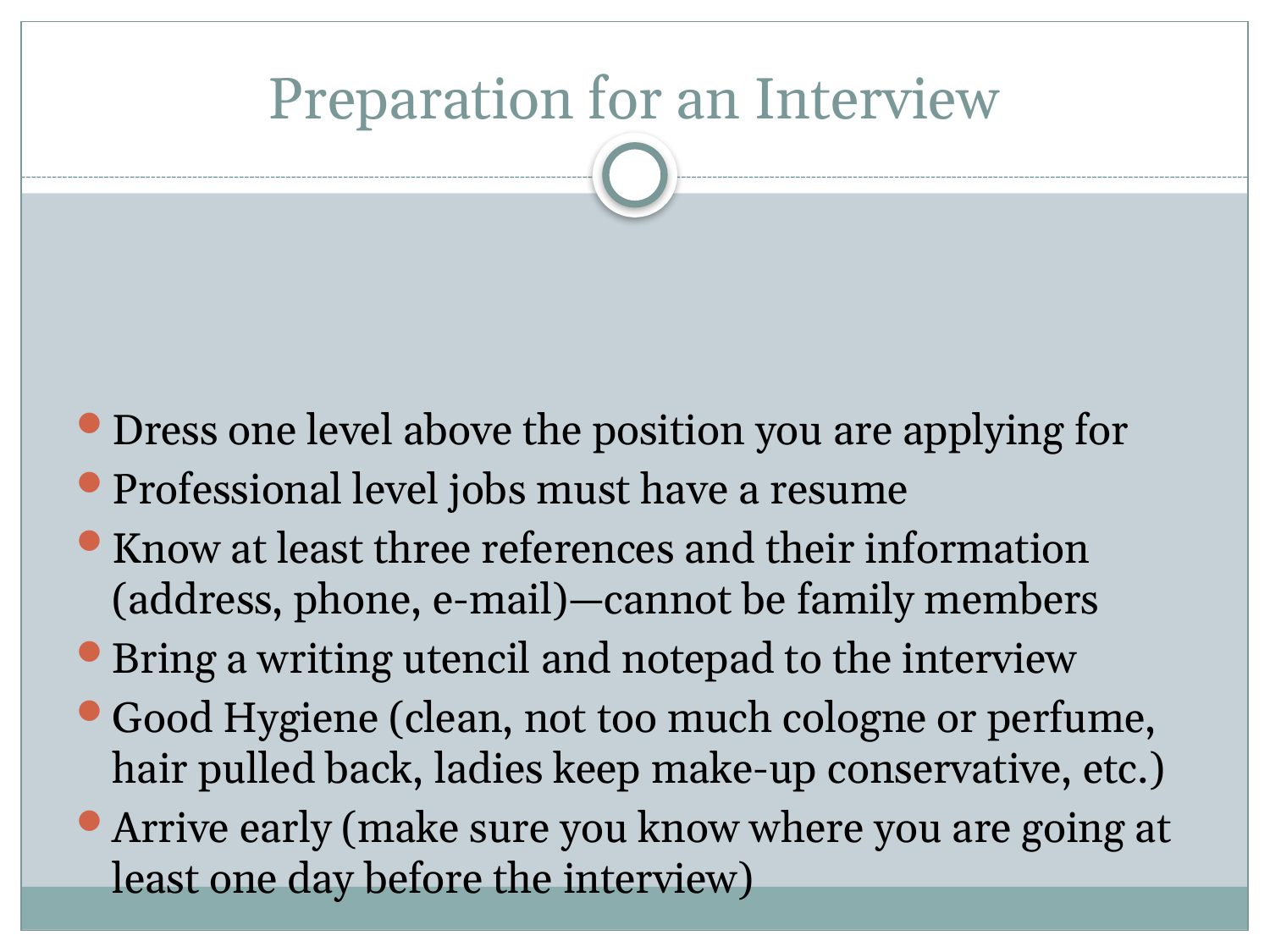

# Preparation for an Interview

Dress one level above the position you are applying for
Professional level jobs must have a resume
Know at least three references and their information (address, phone, e-mail)—cannot be family members
Bring a writing utencil and notepad to the interview
Good Hygiene (clean, not too much cologne or perfume, hair pulled back, ladies keep make-up conservative, etc.)
Arrive early (make sure you know where you are going at least one day before the interview)